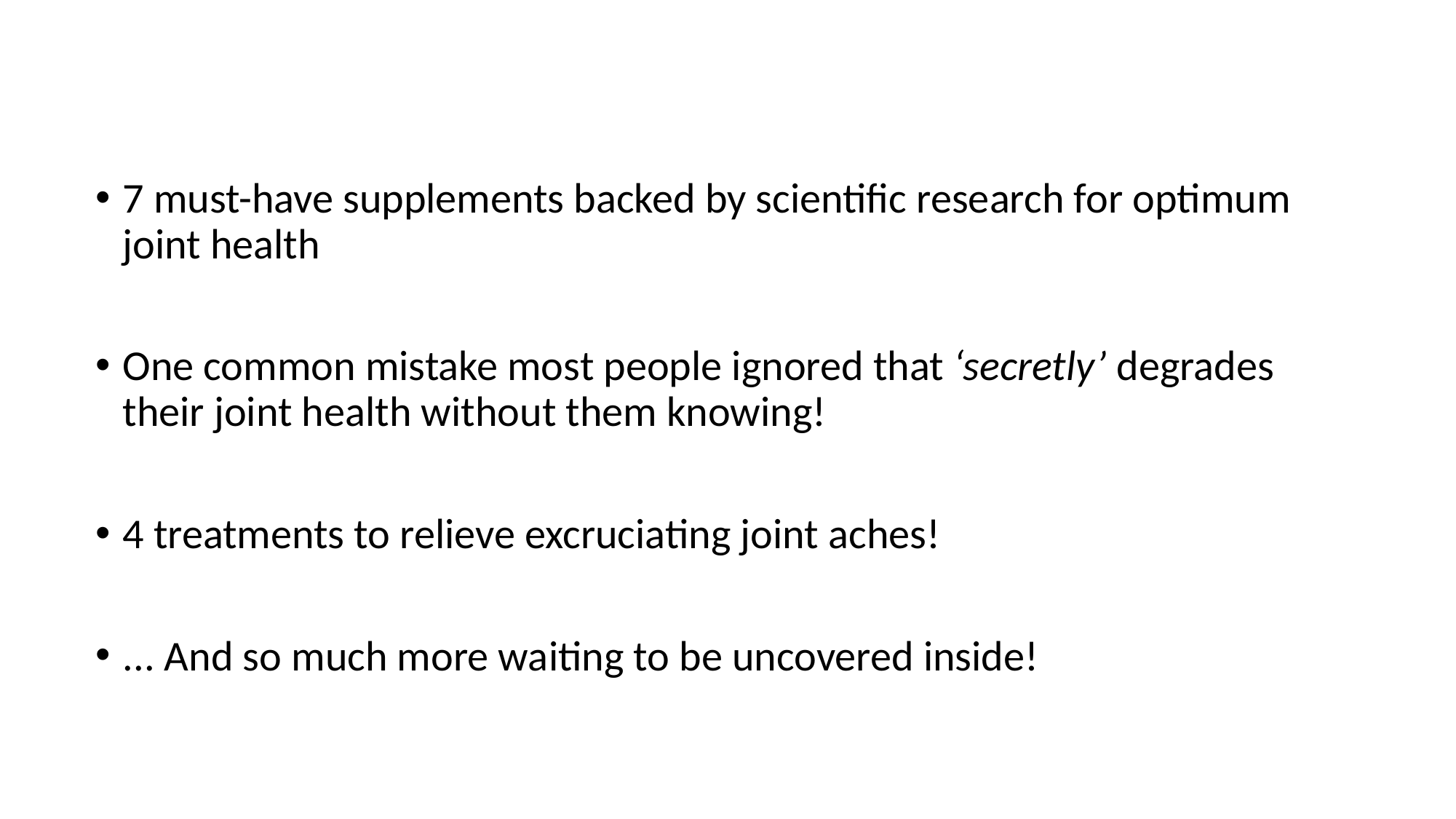

7 must-have supplements backed by scientific research for optimum joint health

One common mistake most people ignored that ‘secretly’ degrades their joint health without them knowing!

4 treatments to relieve excruciating joint aches!

... And so much more waiting to be uncovered inside!